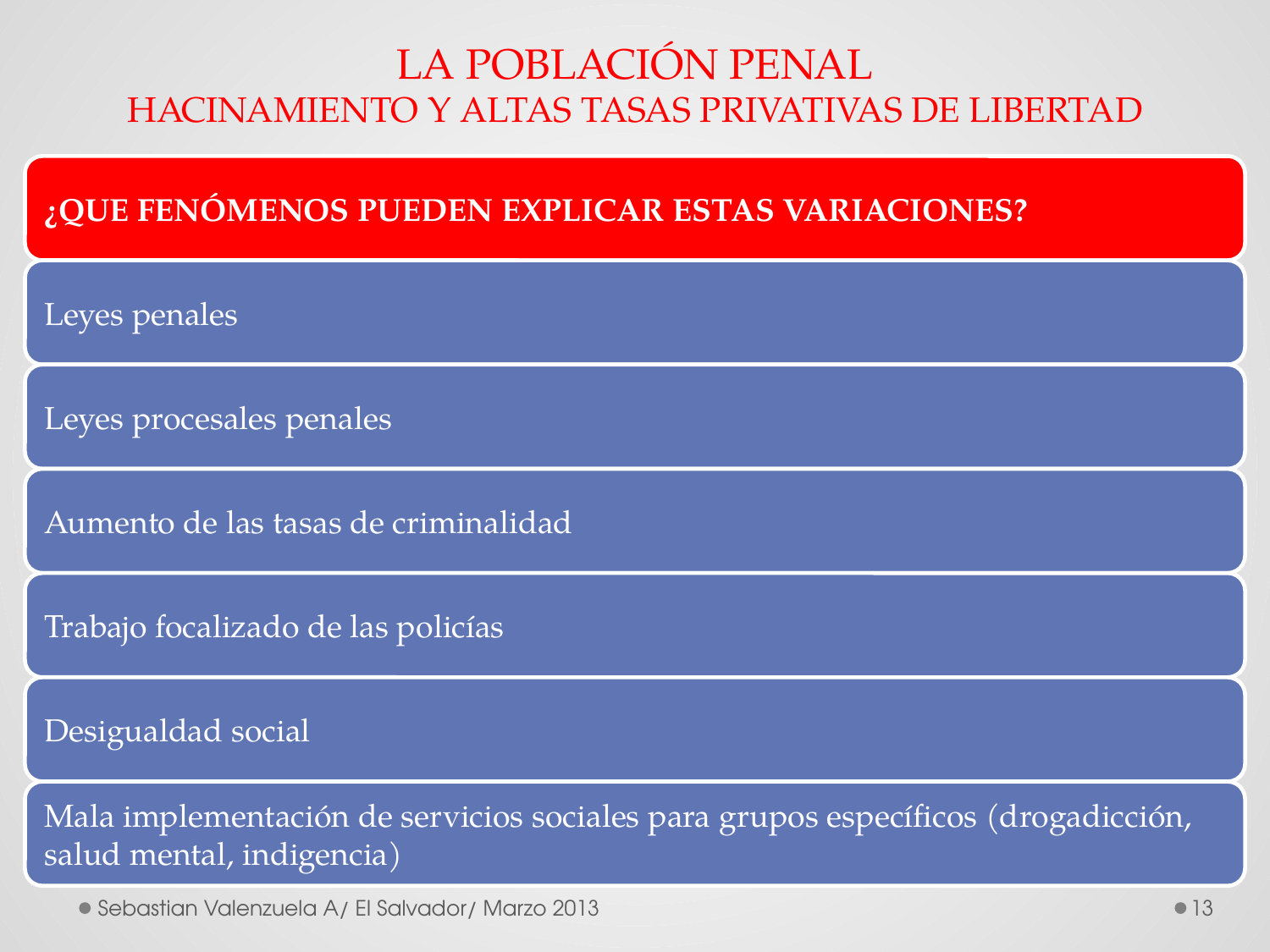

# LA POBLACIÓN PENAL HACINAMIENTO Y ALTAS TASAS PRIVATIVAS DE LIBERTAD
¿QUE FENÓMENOS PUEDEN EXPLICAR ESTAS VARIACIONES?
Leyes penales
Leyes procesales penales
Aumento de las tasas de criminalidad
Trabajo focalizado de las policías
Desigualdad social
Mala implementación de servicios sociales para grupos específicos (drogadicción, salud mental, indigencia)
Sebastian Valenzuela A/ El Salvador/ Marzo 2013
13